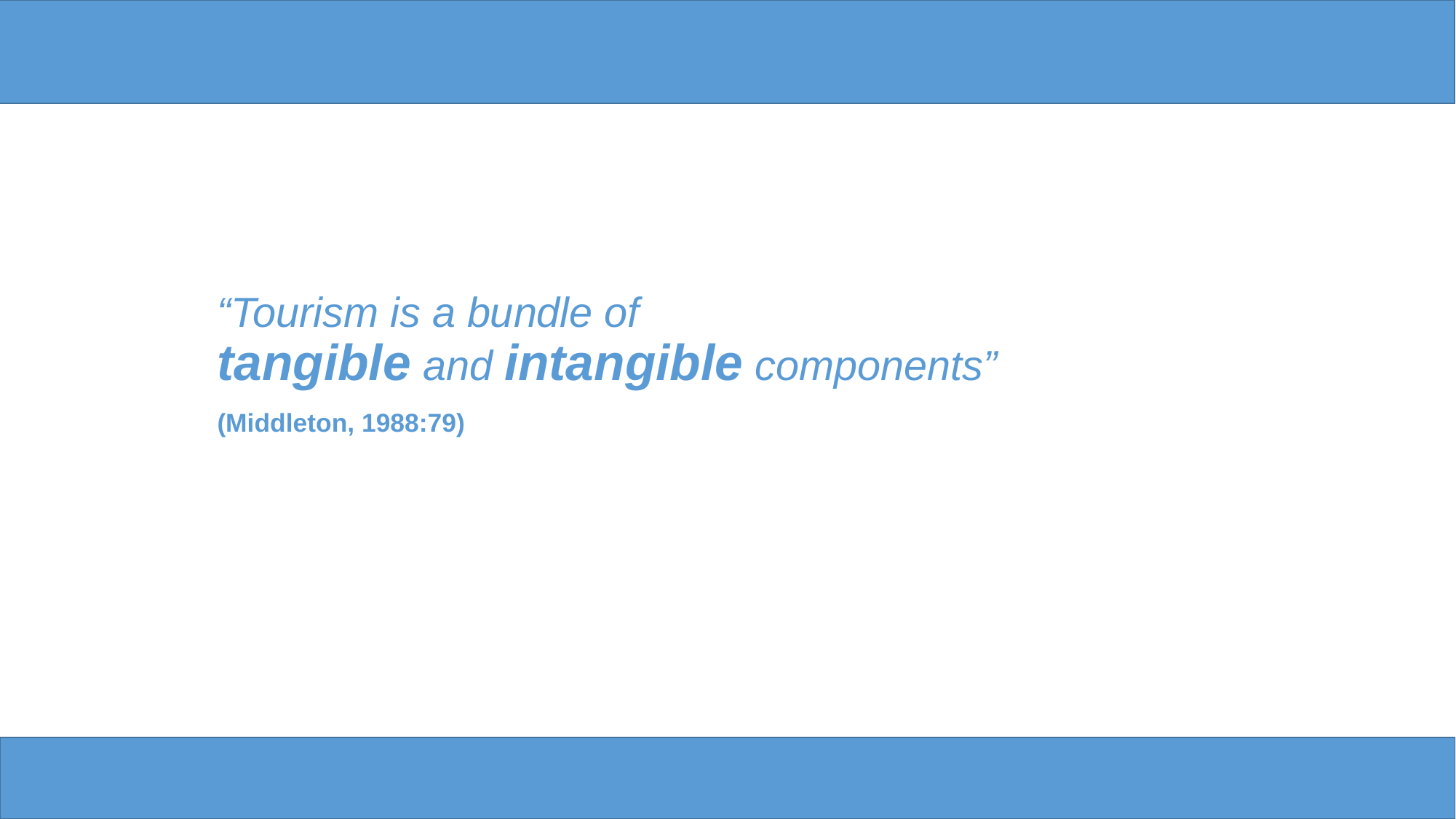

“Tourism is a bundle of
tangible and intangible components”
(Middleton, 1988:79)